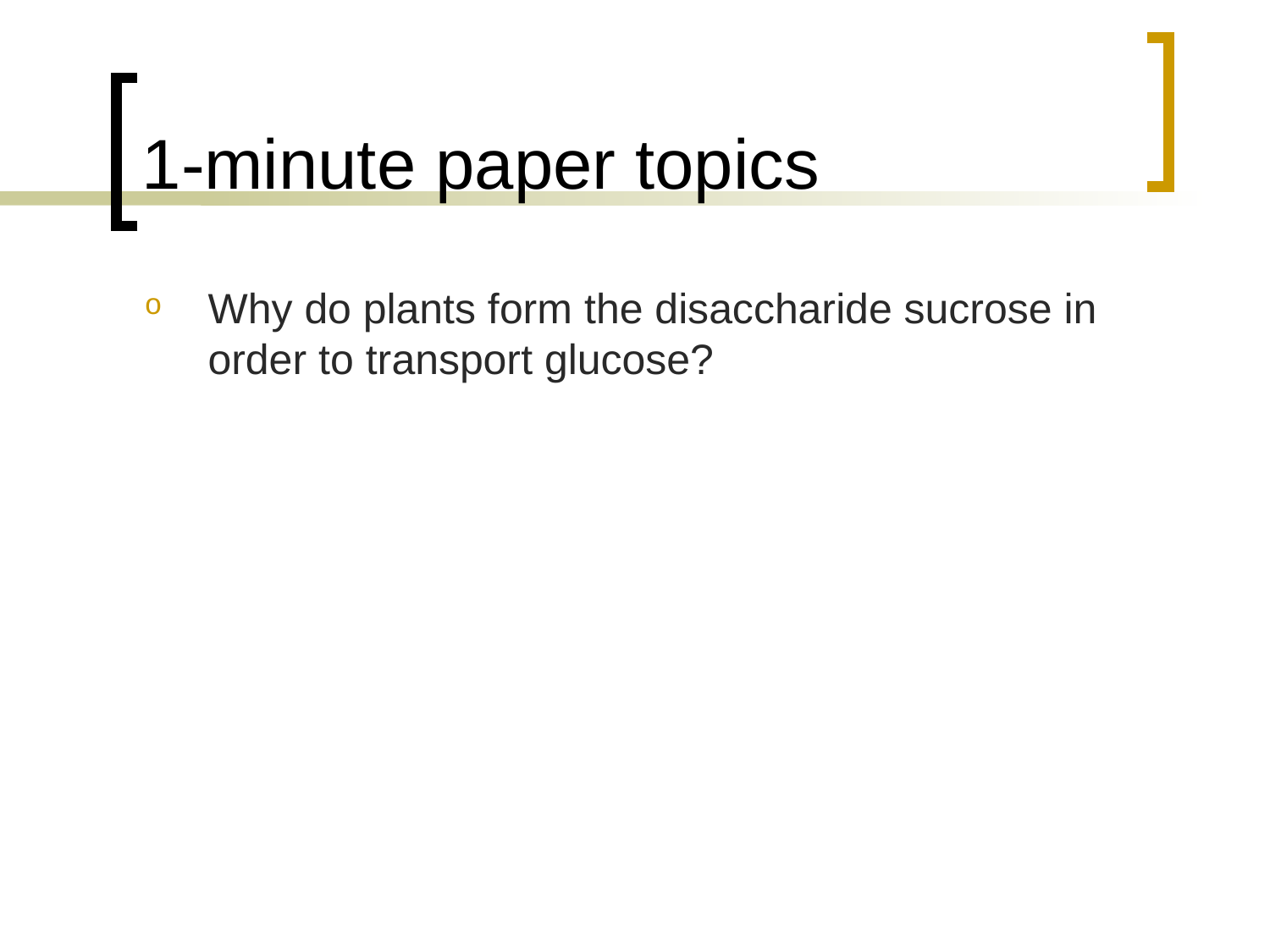

# 1-minute paper topics
Why do plants form the disaccharide sucrose in order to transport glucose?